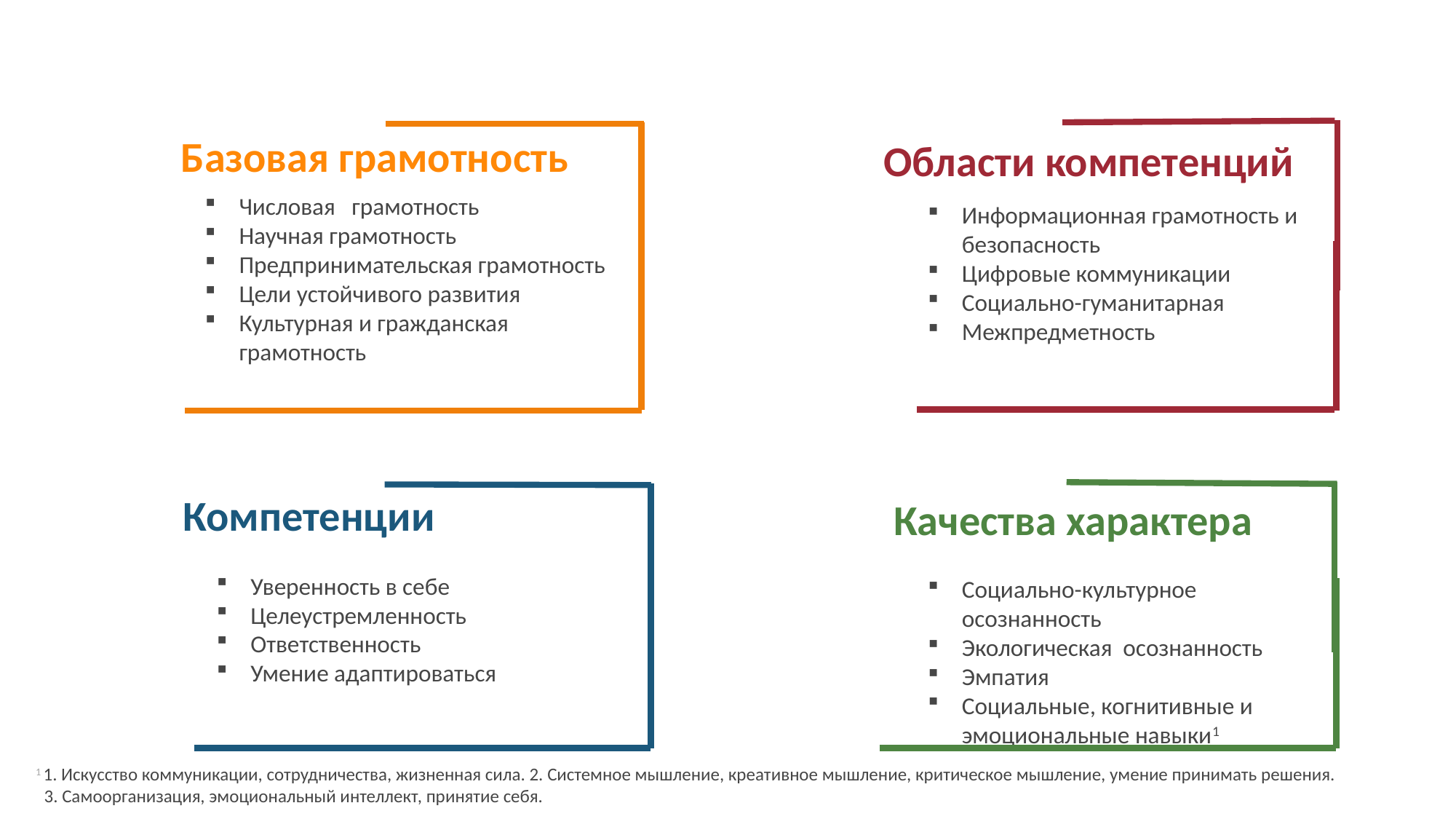

Базовая грамотность
Области компетенций
Числовая   грамотность
Научная грамотность
Предпринимательская грамотность
Цели устойчивого развития
Культурная и гражданская грамотность

Информационная грамотность и безопасность
Цифровые коммуникации
Социально-гуманитарная
Межпредметность

Компетенции
Качества характера
Уверенность в себе
Целеустремленность
Ответственность
Умение адаптироваться
Социально-культурное осознанность
Экологическая  осознанность
Эмпатия
Социальные, когнитивные и эмоциональные навыки1

1 1. Искусство коммуникации, сотрудничества, жизненная сила. 2. Системное мышление, креативное мышление, критическое мышление, умение принимать решения.
  3. Самоорганизация, эмоциональный интеллект, принятие себя.